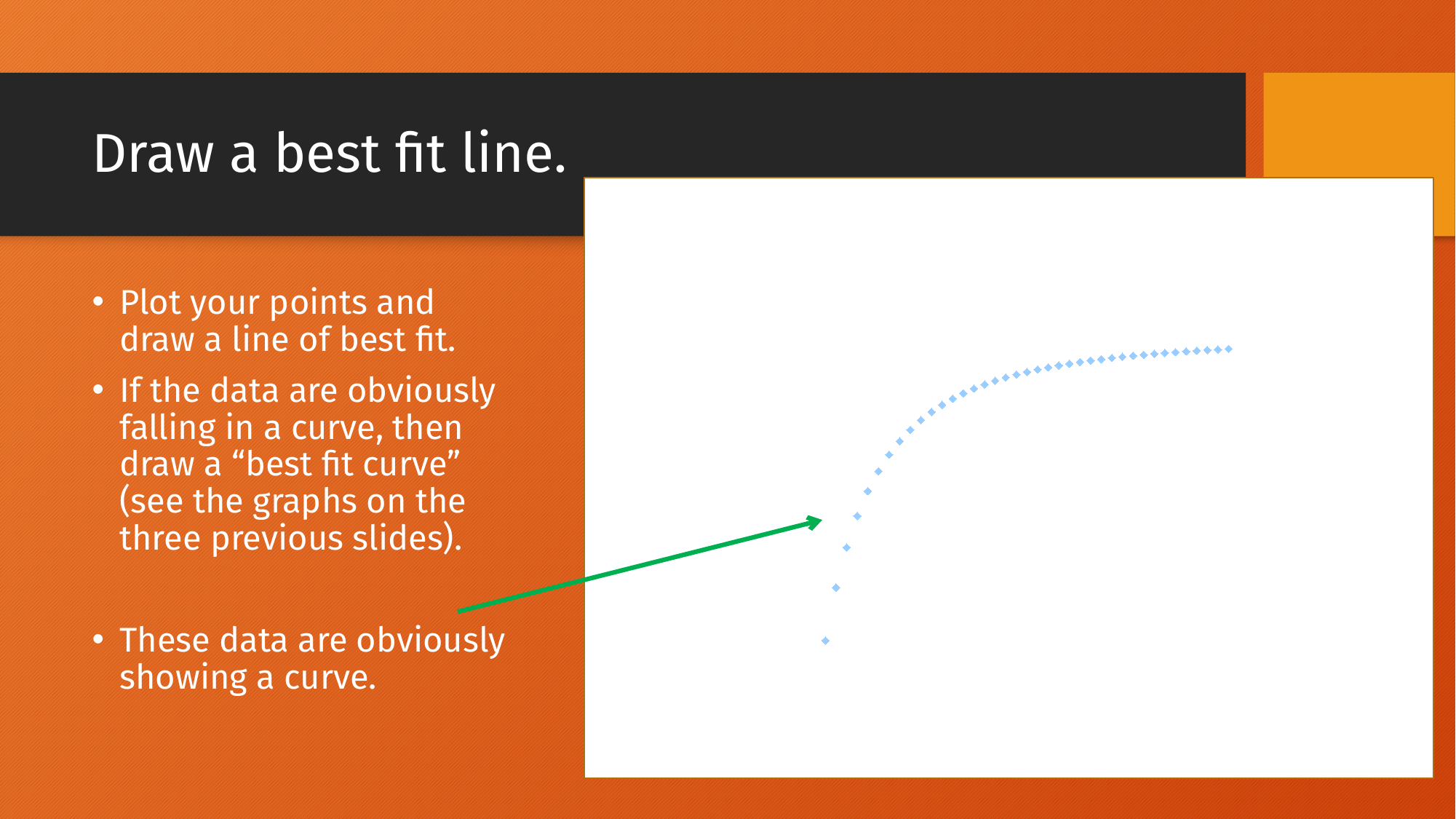

# Draw a best fit line.

### Chart: Gravitational Potential Energy of A 5,00 kg Mass vs Distance from Centre of the Earth.

| Category |  |
|---|---|
Plot your points and draw a line of best fit.
If the data are obviously falling in a curve, then draw a “best fit curve” (see the graphs on the three previous slides).

These data are obviously showing a curve.